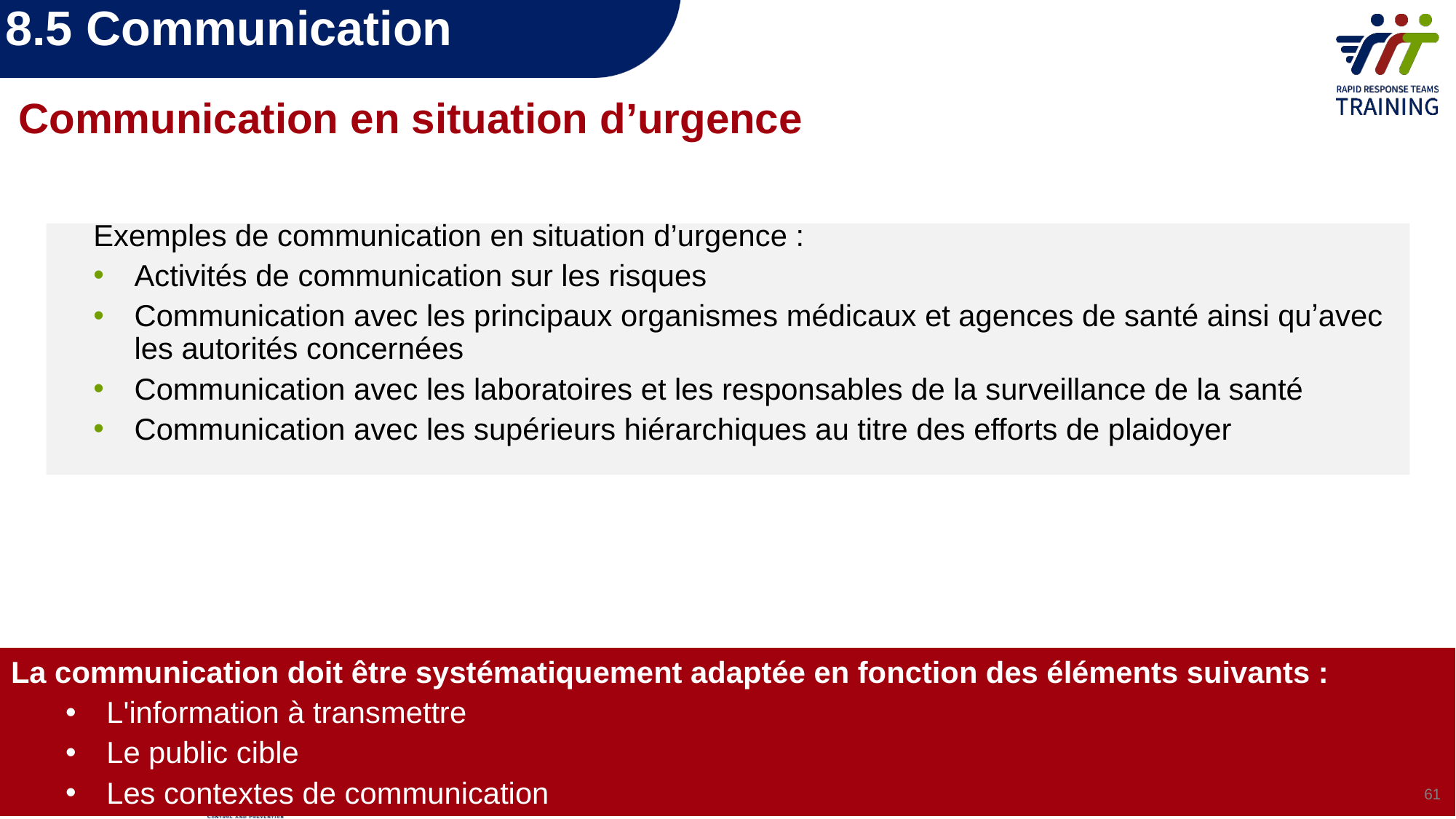

8.5 Communication
Communication en situation d’urgence
Exemples de communication en situation d’urgence :
Activités de communication sur les risques
Communication avec les principaux organismes médicaux et agences de santé ainsi quʼavec les autorités concernées
Communication avec les laboratoires et les responsables de la surveillance de la santé
Communication avec les supérieurs hiérarchiques au titre des efforts de plaidoyer

La communication doit être systématiquement adaptée en fonction des éléments suivants :
L'information à transmettre
Le public cible
Les contextes de communication
61